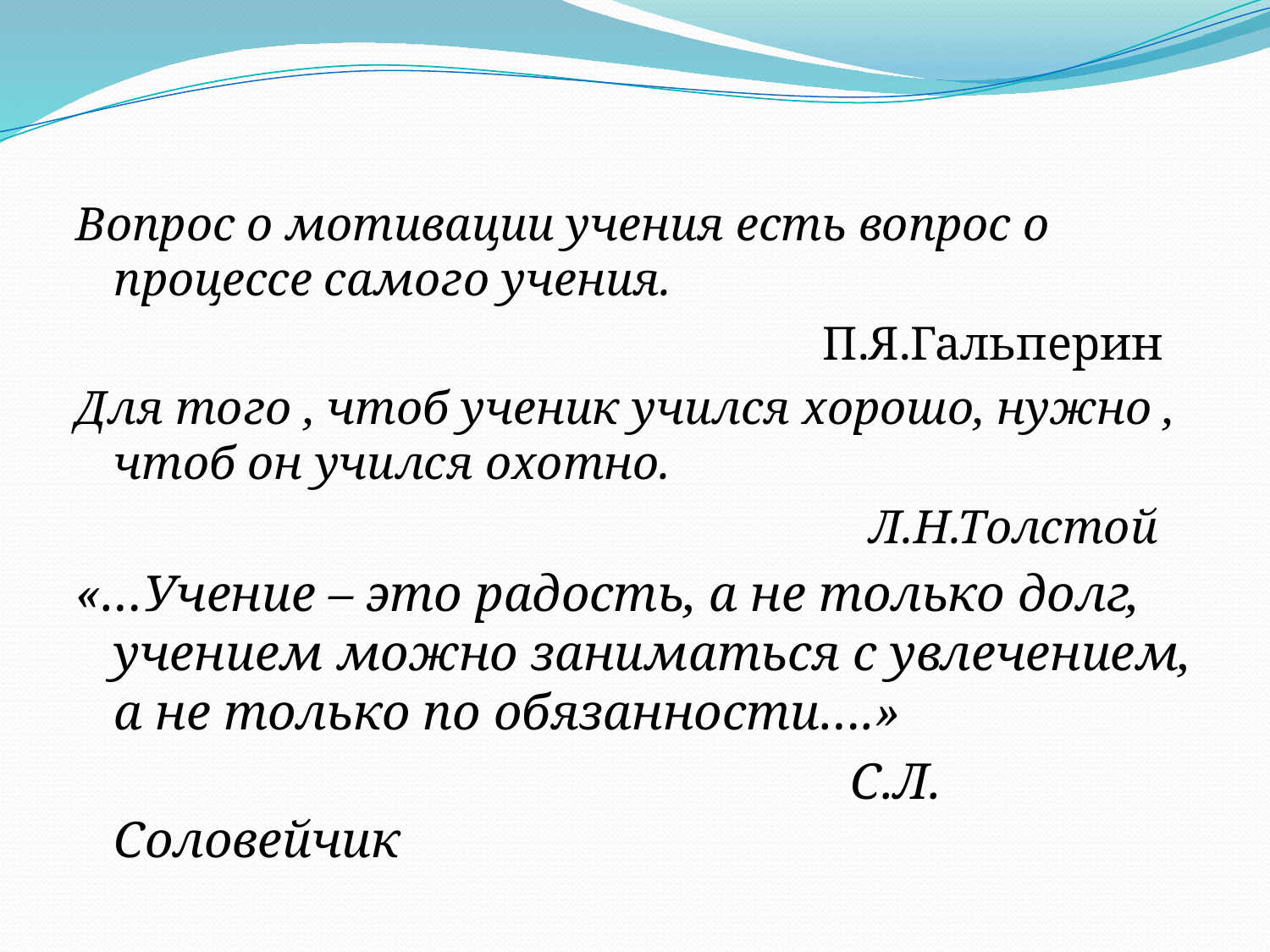

#
Вопрос о мотивации учения есть вопрос о процессе самого учения.
                                                               П.Я.Гальперин
Для того , чтоб ученик учился хорошо, нужно , чтоб он учился охотно.
                                                                   Л.Н.Толстой
«…Учение – это радость, а не только долг, учением можно заниматься с увлечением, а не только по обязанности….»
                                                            С.Л. Соловейчик